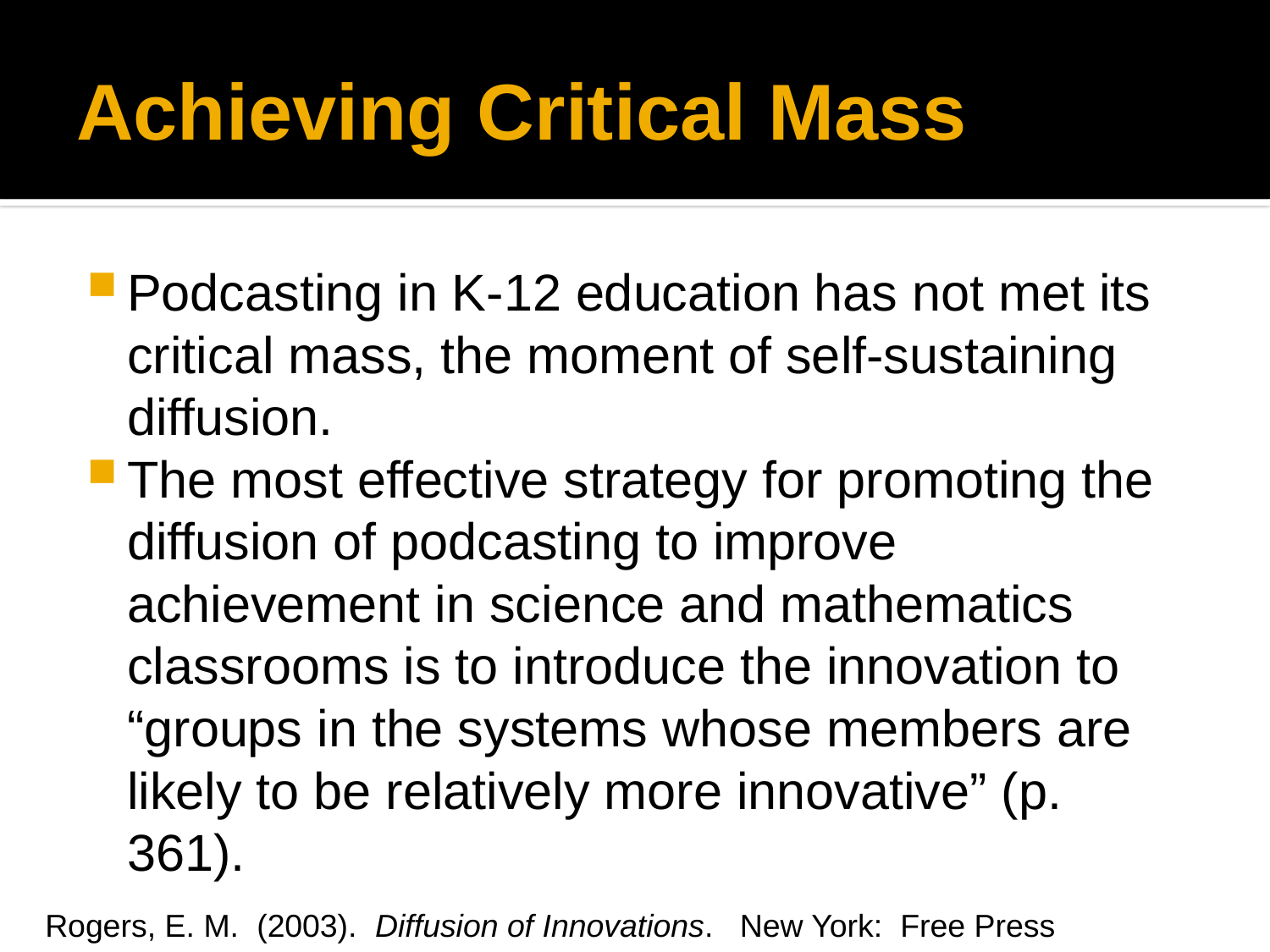

# Achieving Critical Mass
Podcasting in K-12 education has not met its critical mass, the moment of self-sustaining diffusion.
The most effective strategy for promoting the diffusion of podcasting to improve achievement in science and mathematics classrooms is to introduce the innovation to “groups in the systems whose members are likely to be relatively more innovative” (p. 361).
Rogers, E. M.  (2003).  Diffusion of Innovations.   New York:  Free Press